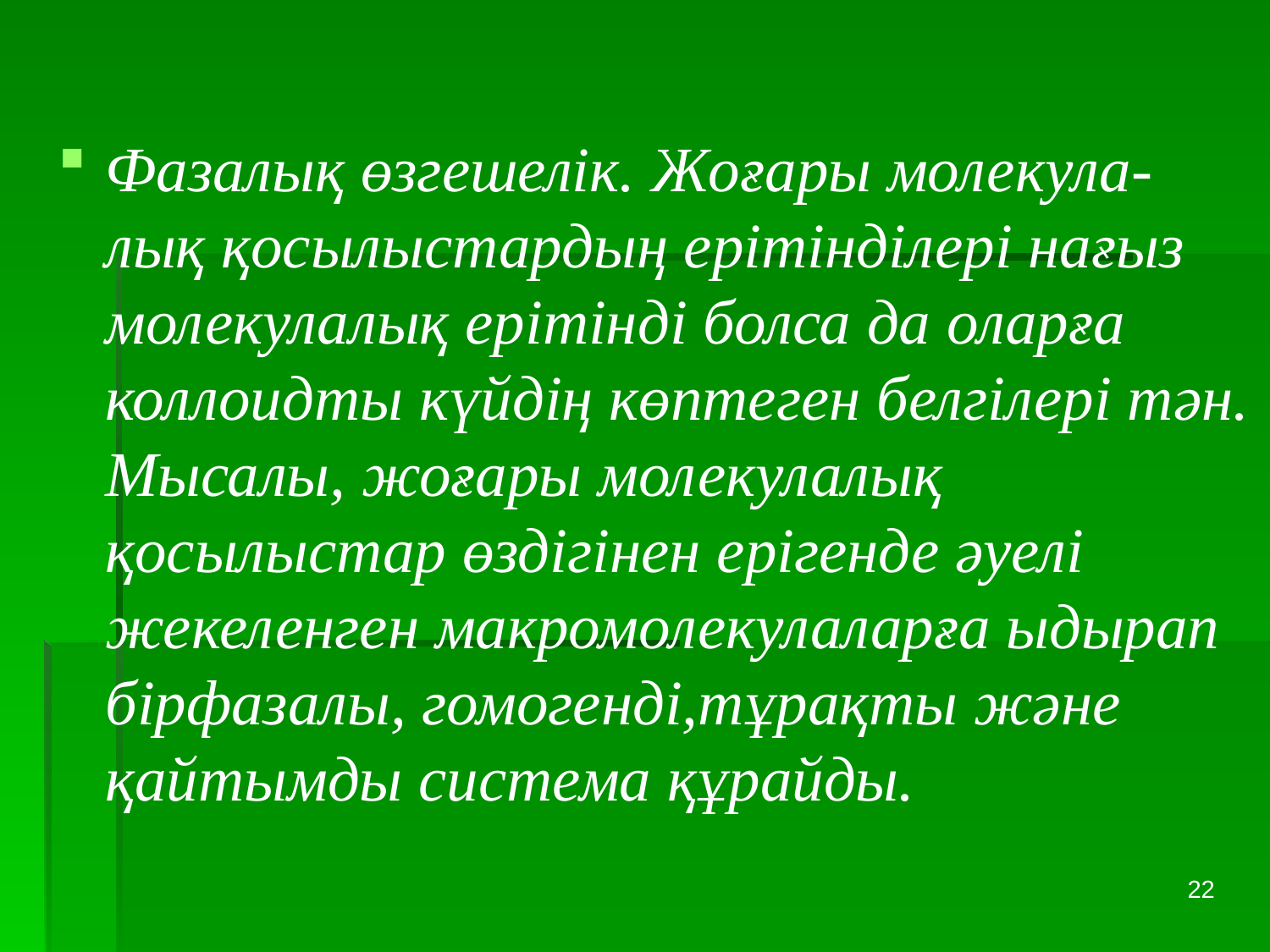

Фазалық өзгешелік. Жоғары молекула- лық қосылыстардың ерітінділері нағыз молекулалық ерітінді болса да оларға коллоидты күйдің көптеген белгілері тән. Мысалы, жоғары молекулалық қосылыстар өздігінен ерігенде әуелі жекеленген макромолекулаларға ыдырап бірфазалы, гомогенді,тұрақты және қайтымды система құрайды.
22